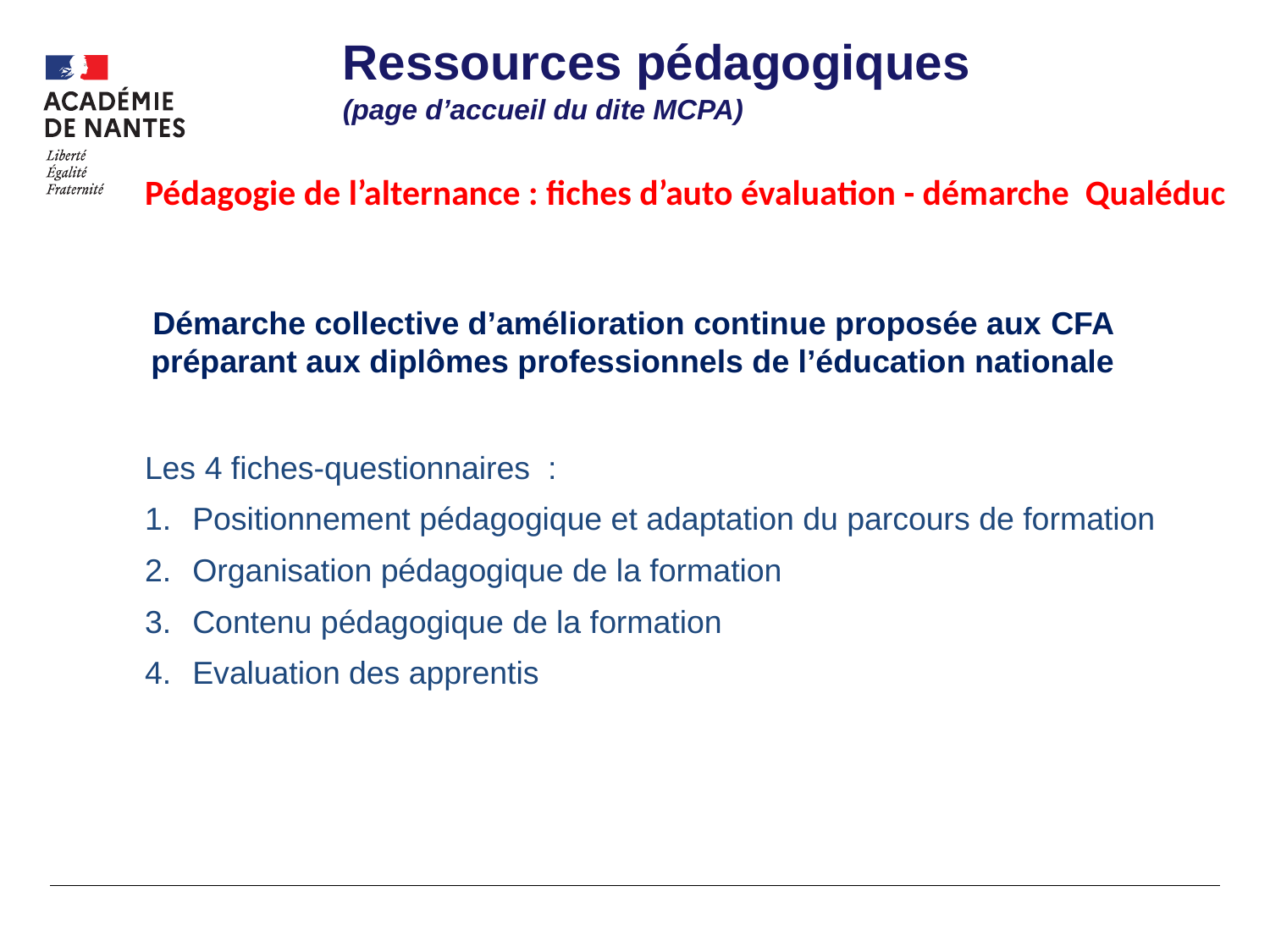

#
Ressources pédagogiques
(page d’accueil du dite MCPA)
Pédagogie de l’alternance : fiches d’auto évaluation - démarche  Qualéduc

Démarche collective d’amélioration continue proposée aux CFA préparant aux diplômes professionnels de l’éducation nationale
Les 4 fiches-questionnaires  :
Positionnement pédagogique et adaptation du parcours de formation
Organisation pédagogique de la formation
Contenu pédagogique de la formation
Evaluation des apprentis